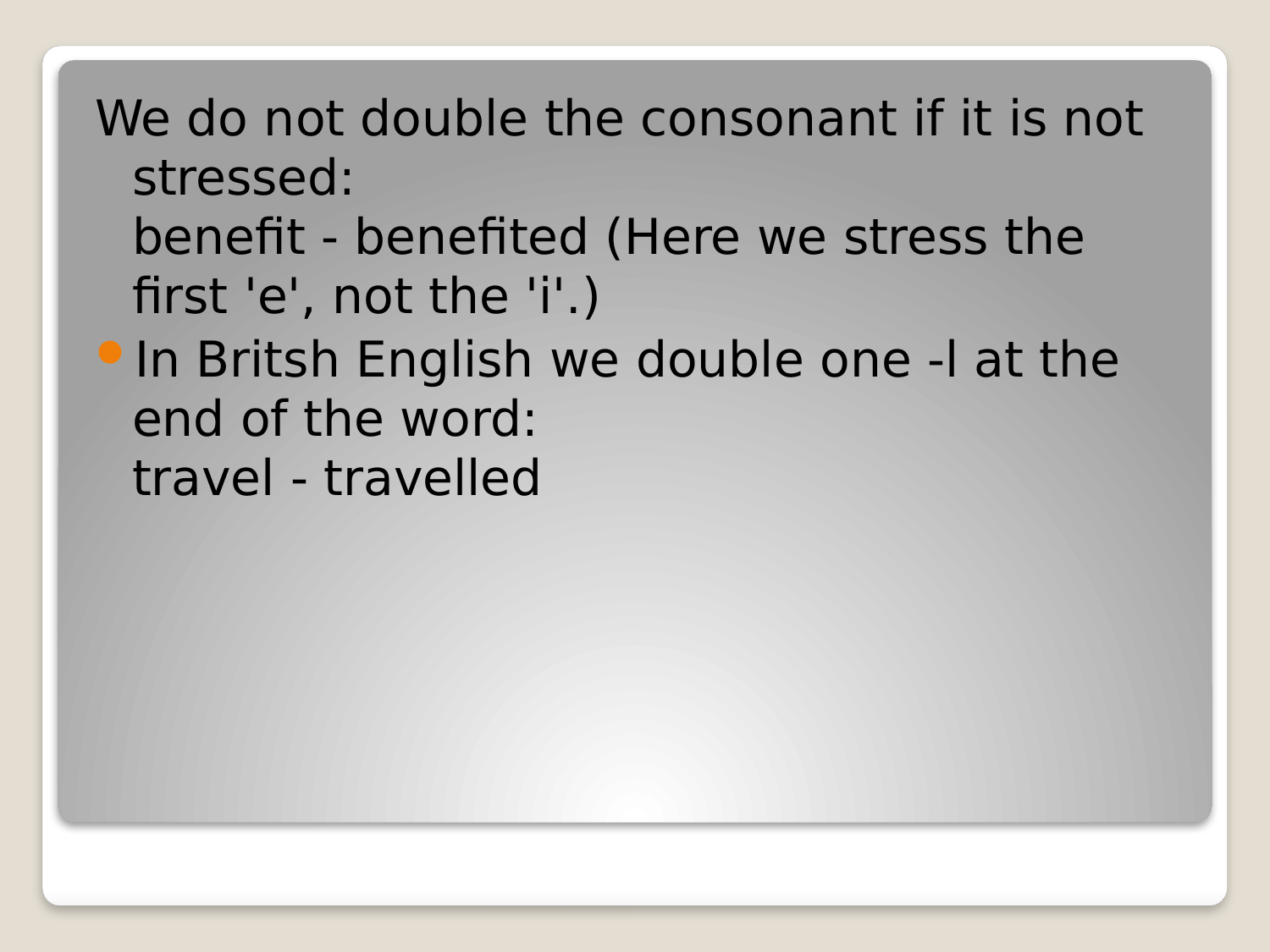

We do not double the consonant if it is not stressed:
benefit - benefited (Here we stress the first 'e', not the 'i'.)
In Britsh English we double one -l at the end of the word:
travel - travelled
#